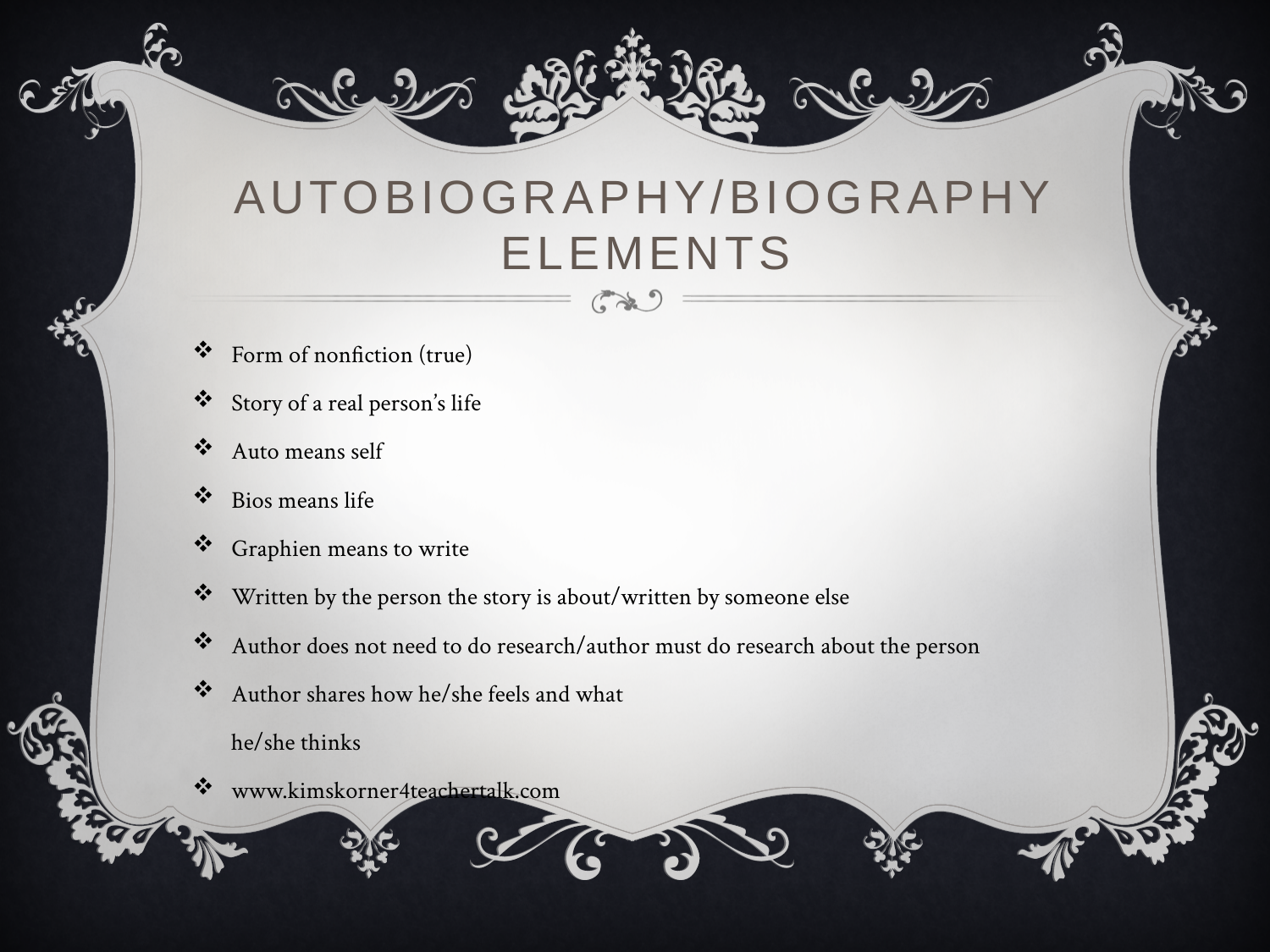

# Autobiography/Biography Elements
Form of nonfiction (true)
Story of a real person’s life
Auto means self
Bios means life
Graphien means to write
Written by the person the story is about/written by someone else
Author does not need to do research/author must do research about the person
Author shares how he/she feels and what
       he/she thinks
www.kimskorner4teachertalk.com